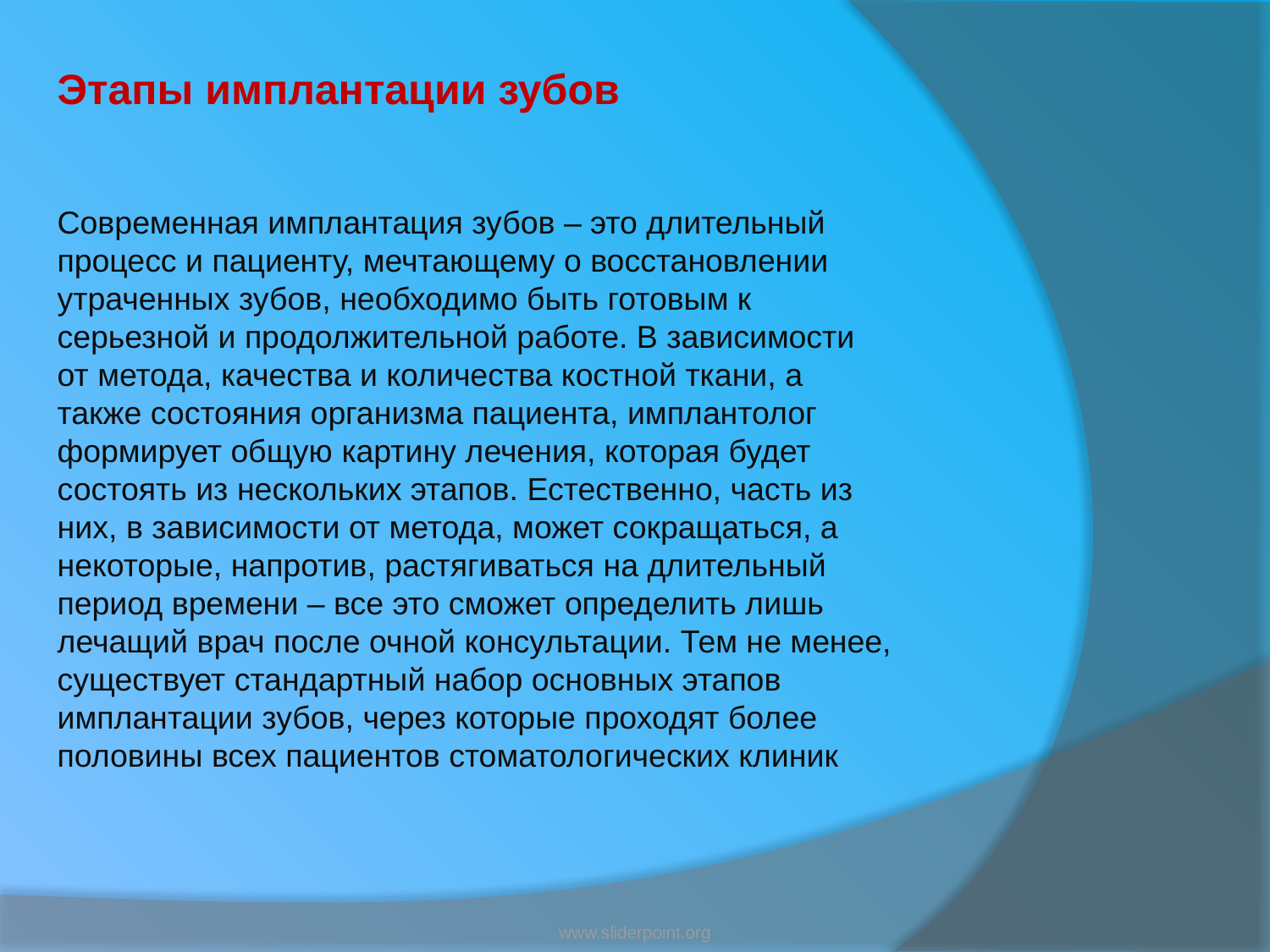

Этапы имплантации зубов
Современная имплантация зубов – это длительный процесс и пациенту, мечтающему о восстановлении утраченных зубов, необходимо быть готовым к серьезной и продолжительной работе. В зависимости от метода, качества и количества костной ткани, а также состояния организма пациента, имплантолог формирует общую картину лечения, которая будет состоять из нескольких этапов. Естественно, часть из них, в зависимости от метода, может сокращаться, а некоторые, напротив, растягиваться на длительный период времени – все это сможет определить лишь лечащий врач после очной консультации. Тем не менее, существует стандартный набор основных этапов имплантации зубов, через которые проходят более половины всех пациентов стоматологических клиник
www.sliderpoint.org